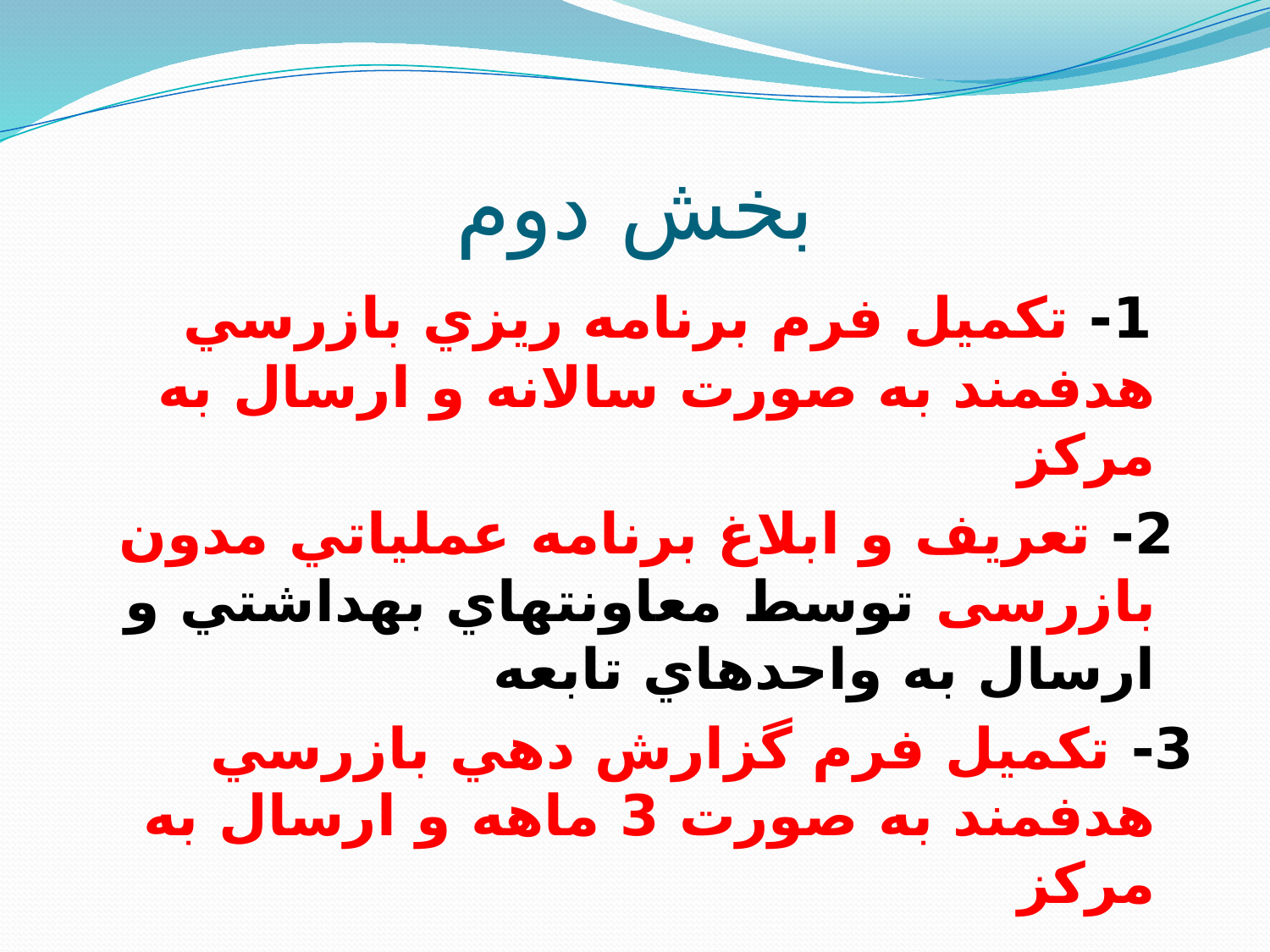

# بخش دوم
  1- تكميل فرم برنامه ريزي بازرسي هدفمند به صورت سالانه و ارسال به مركز
 2- تعريف و ابلاغ برنامه عملياتي مدون بازرسی توسط معاونتهاي بهداشتي و ارسال به واحدهاي تابعه
3- تكميل فرم گزارش دهي بازرسي هدفمند به صورت 3 ماهه و ارسال به مركز